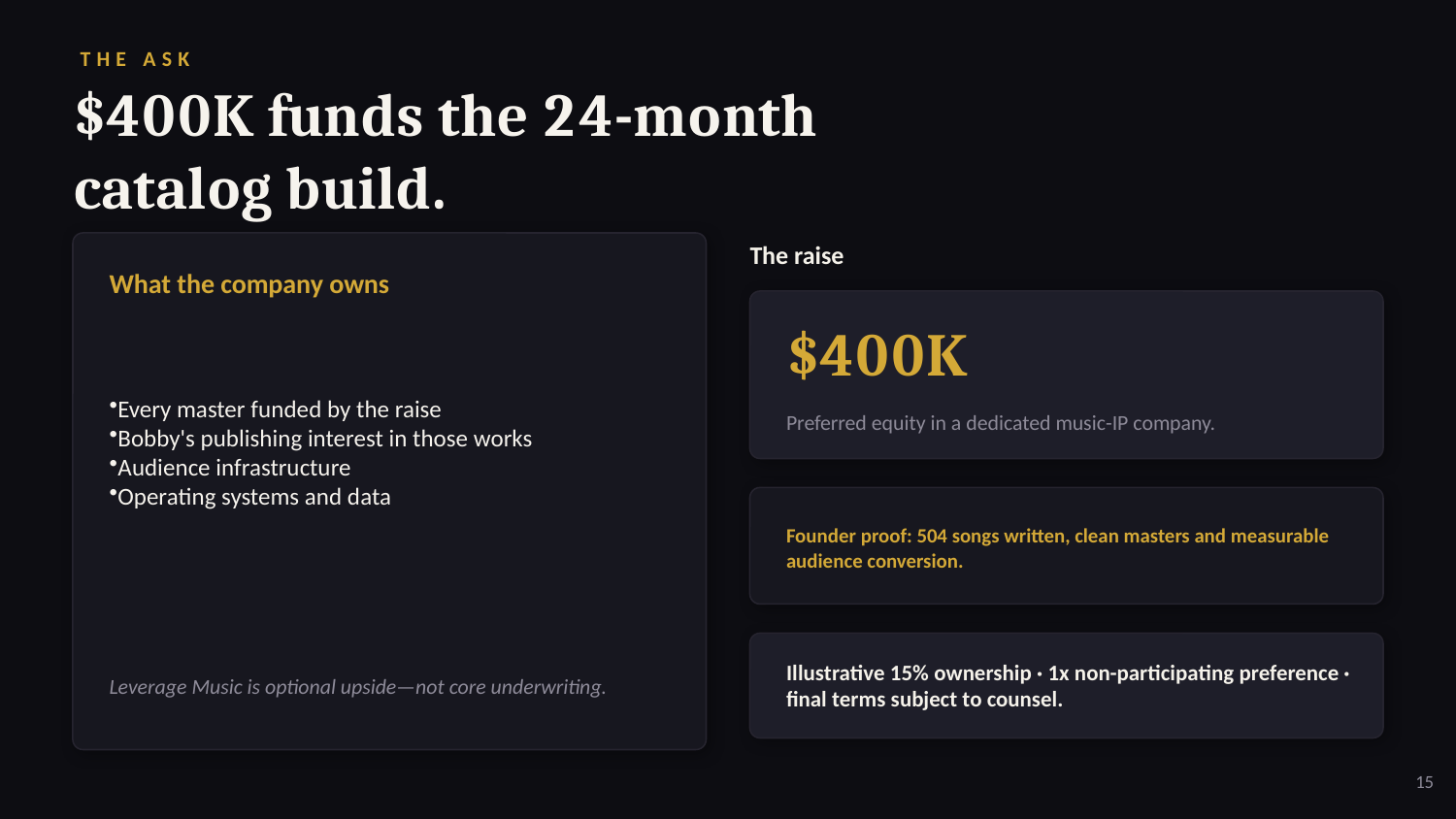

THE ASK
$400K funds the 24-month catalog build.

The raise
What the company owns

$400K
Every master funded by the raise
Bobby's publishing interest in those works
Audience infrastructure
Operating systems and data
Preferred equity in a dedicated music-IP company.

Founder proof: 504 songs written, clean masters and measurable audience conversion.
Leverage Music is optional upside—not core underwriting.

Illustrative 15% ownership · 1x non-participating preference · final terms subject to counsel.
15